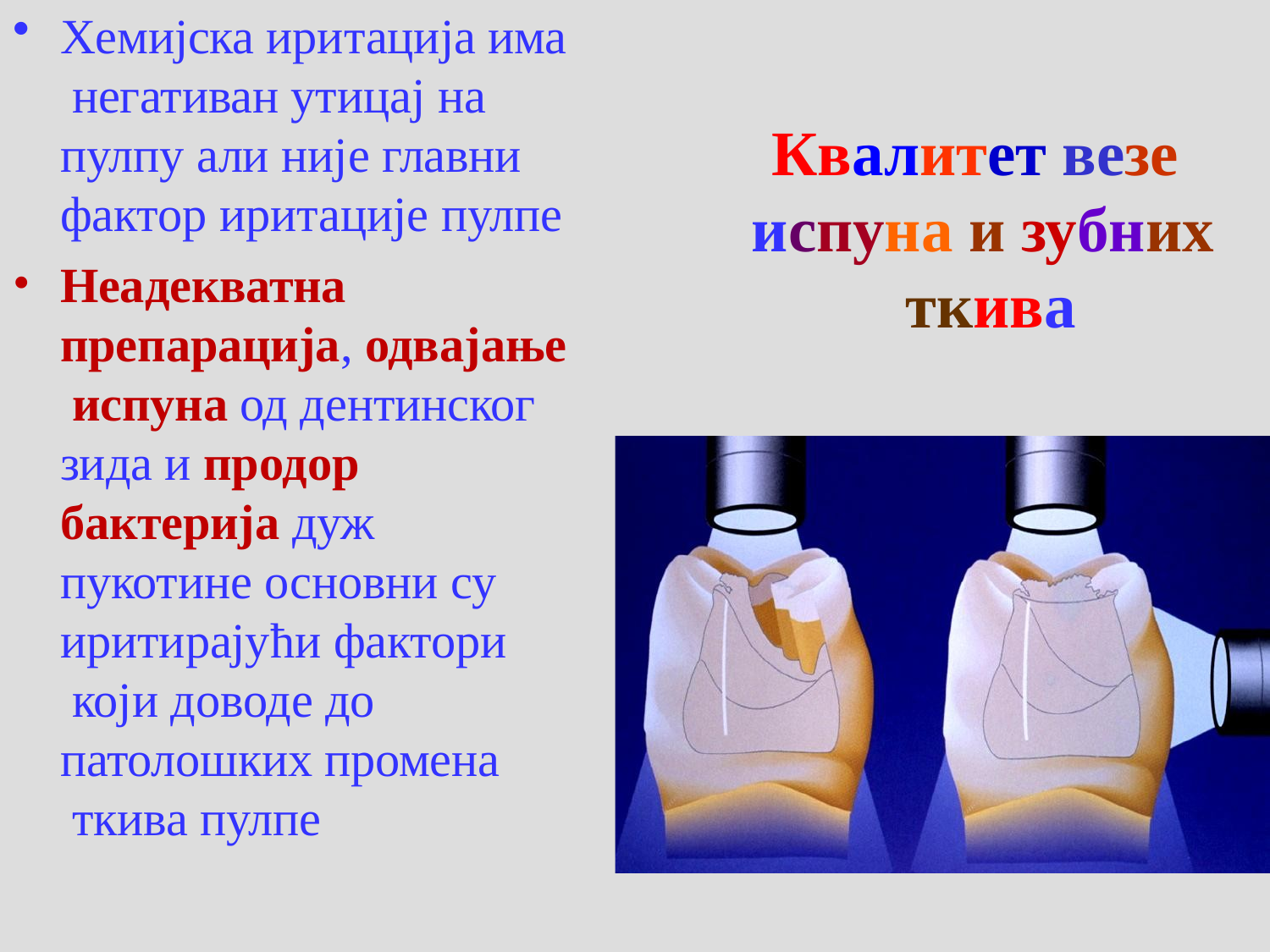

Хемијска иритација има  негативан утицај на  пулпу али није главни  фактор иритације пулпе
Неадекватна  препарација, одвајање  испуна од дентинског  зида и продор  бактерија дуж
пукотине основни су  иритирајући фактори  који доводе до  патолошких промена  ткива пулпе
Квалитет везе  испуна и зубних  ткива